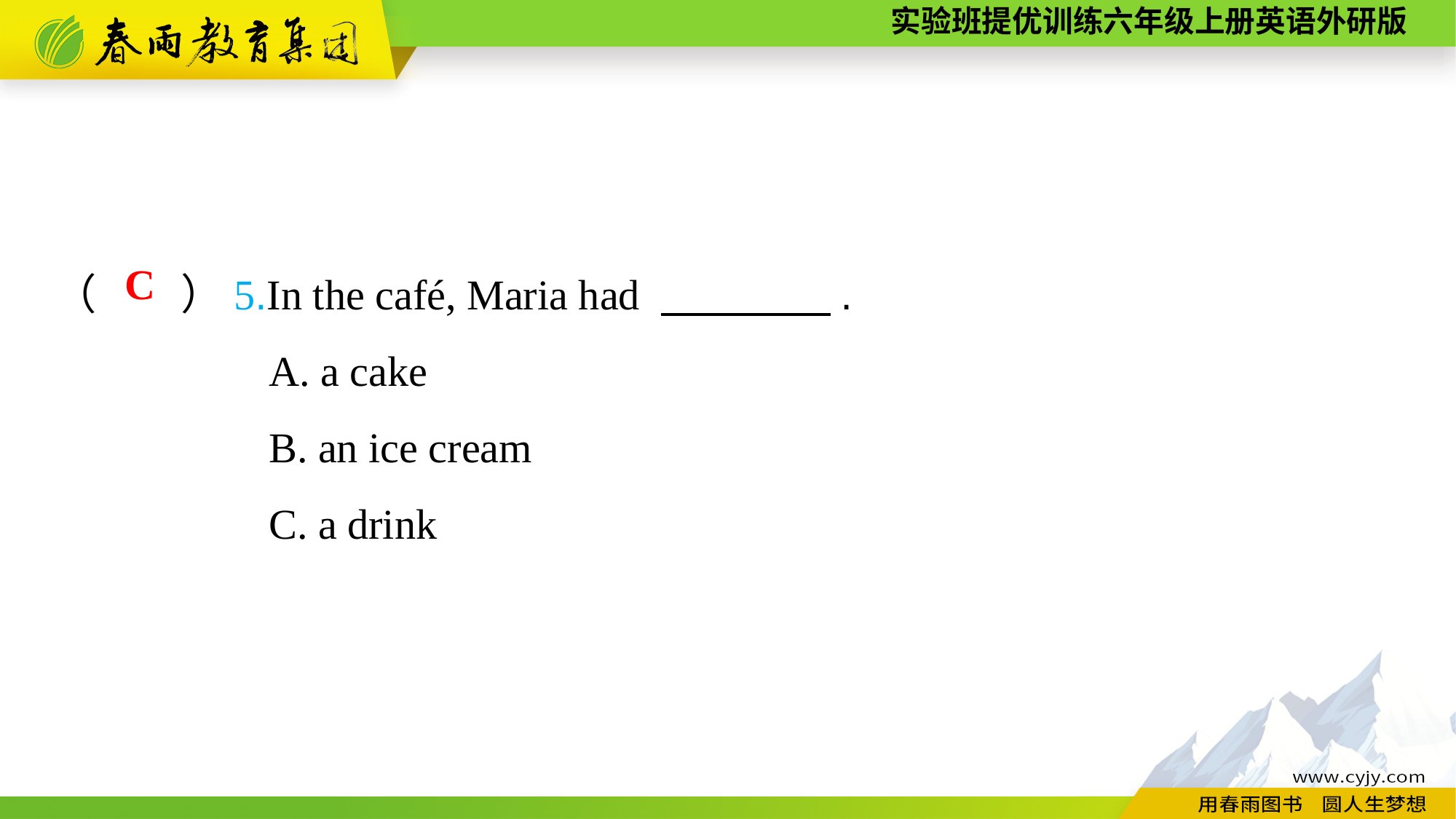

（　　）5.In the café, Maria had 　　　　.
A. a cake
B. an ice cream
C. a drink
C